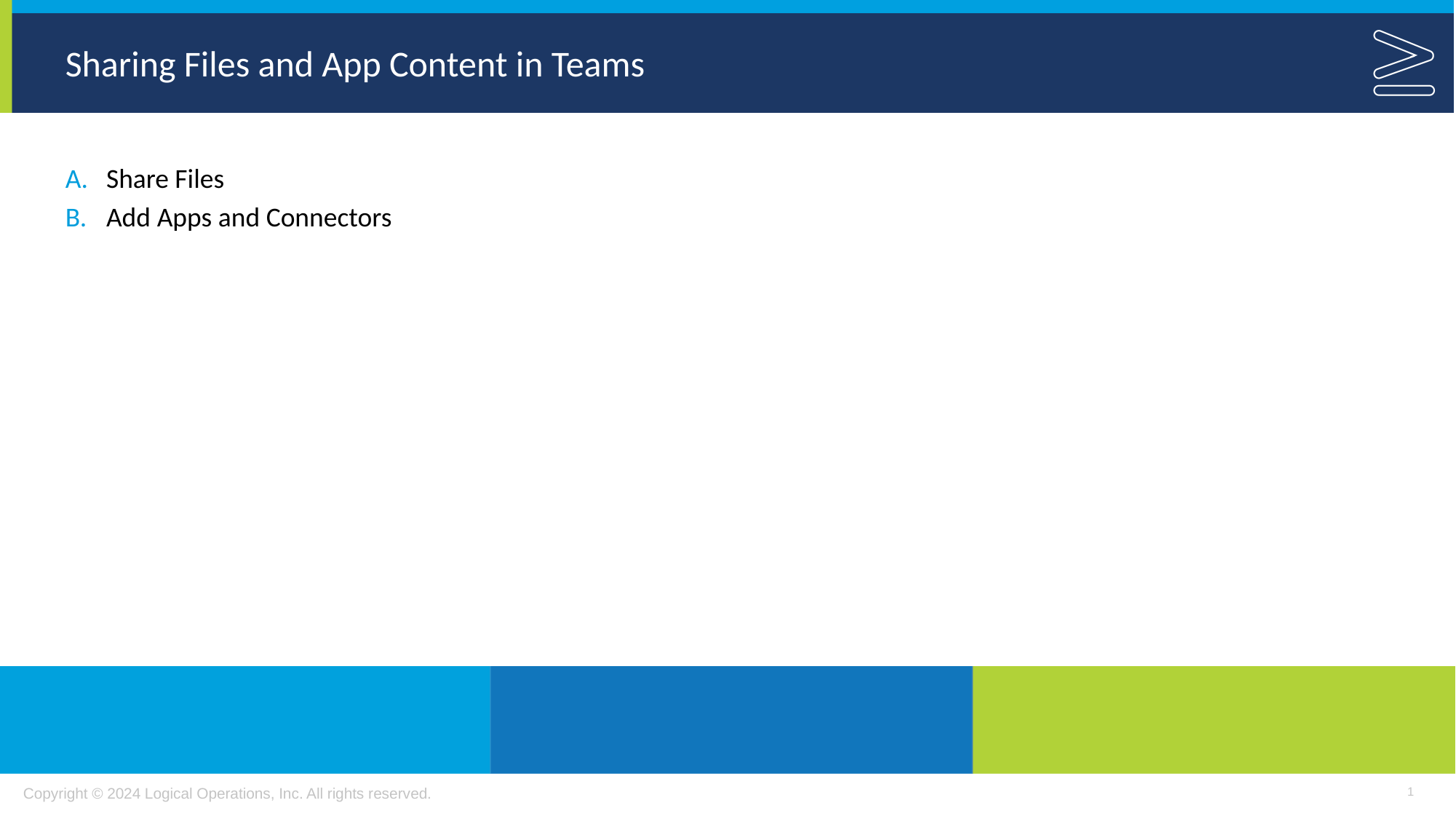

# Sharing Files and App Content in Teams
Share Files
Add Apps and Connectors
1